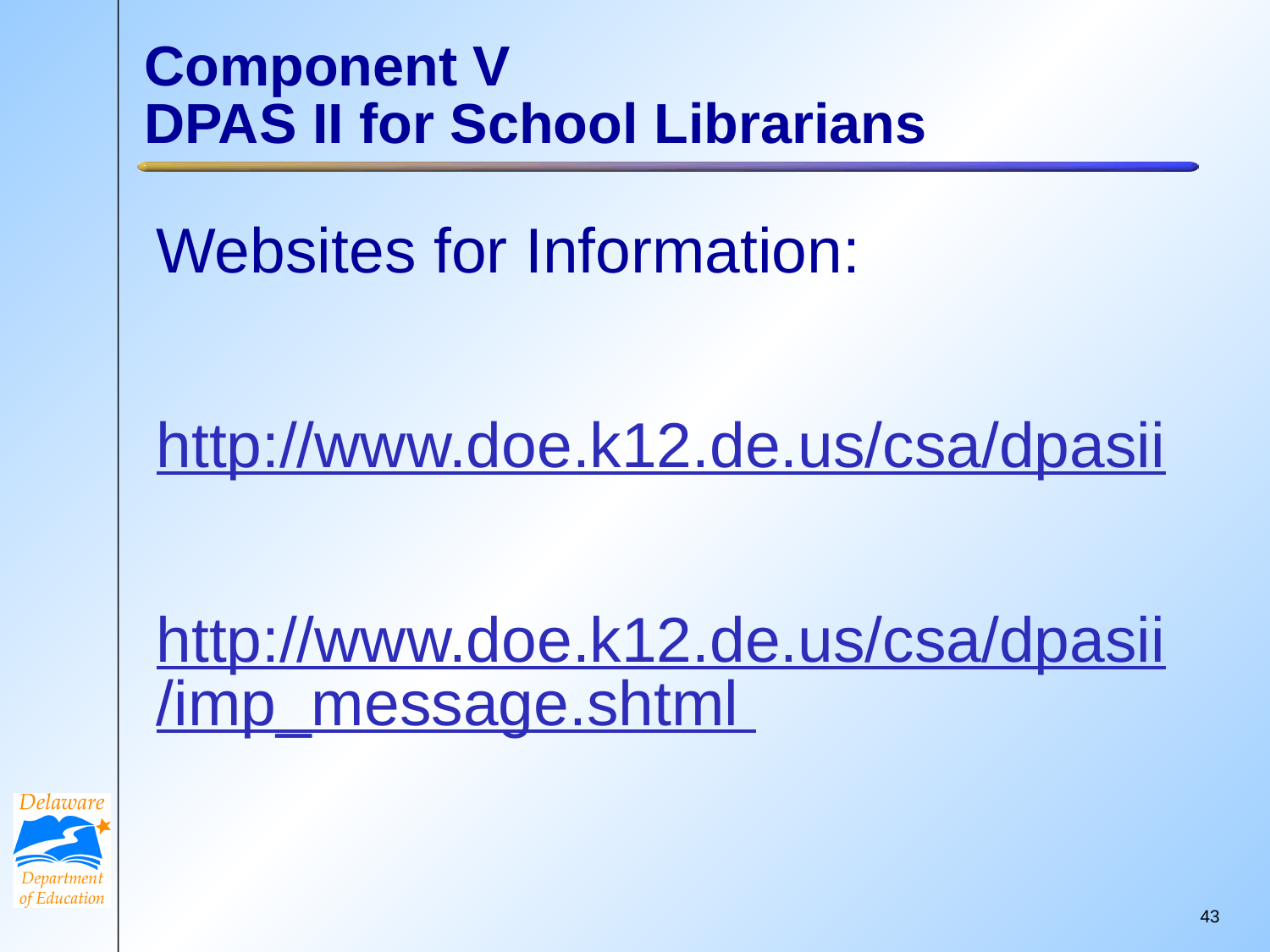

# Component V DPAS II for School Librarians
Websites for Information:

http://www.doe.k12.de.us/csa/dpasii

http://www.doe.k12.de.us/csa/dpasii/imp_message.shtml
43